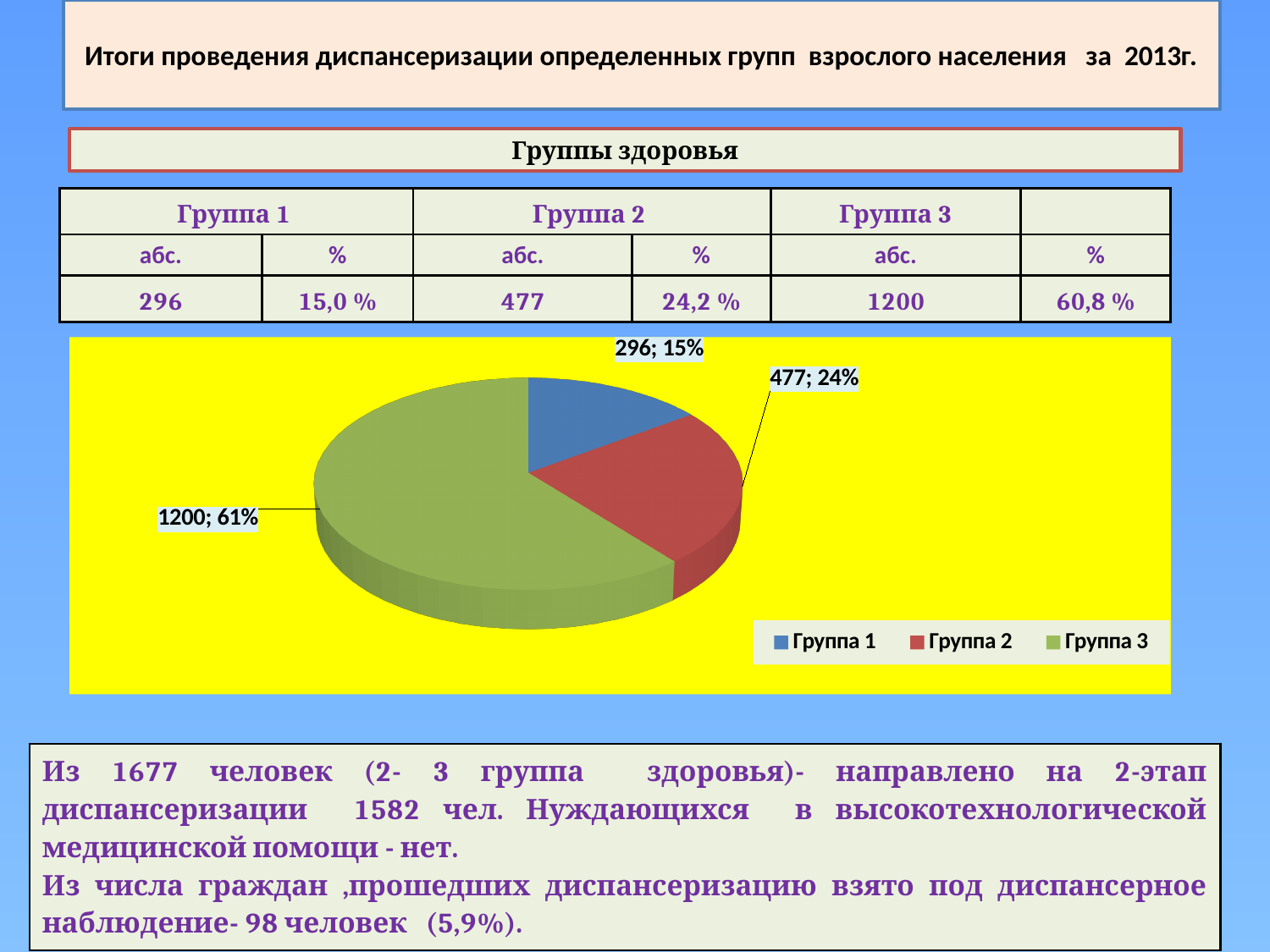

# Итоги проведения диспансеризации определенных групп  взрослого населения   за  2013г.
Группы здоровья
| Группа 1 |  | Группа 2 |  | Группа 3 |  |
| --- | --- | --- | --- | --- | --- |
| абс. | % | абс. | % | абс. | % |
| 296 | 15,0 % | 477 | 24,2 % | 1200 | 60,8 % |

[unsupported chart]

| Из 1677 человек (2- 3 группа здоровья)- направлено на 2-этап диспансеризации 1582 чел. Нуждающихся в высокотехнологической медицинской помощи - нет. Из числа граждан ,прошедших диспансеризацию взято под диспансерное наблюдение- 98 человек (5,9%). |
| --- |